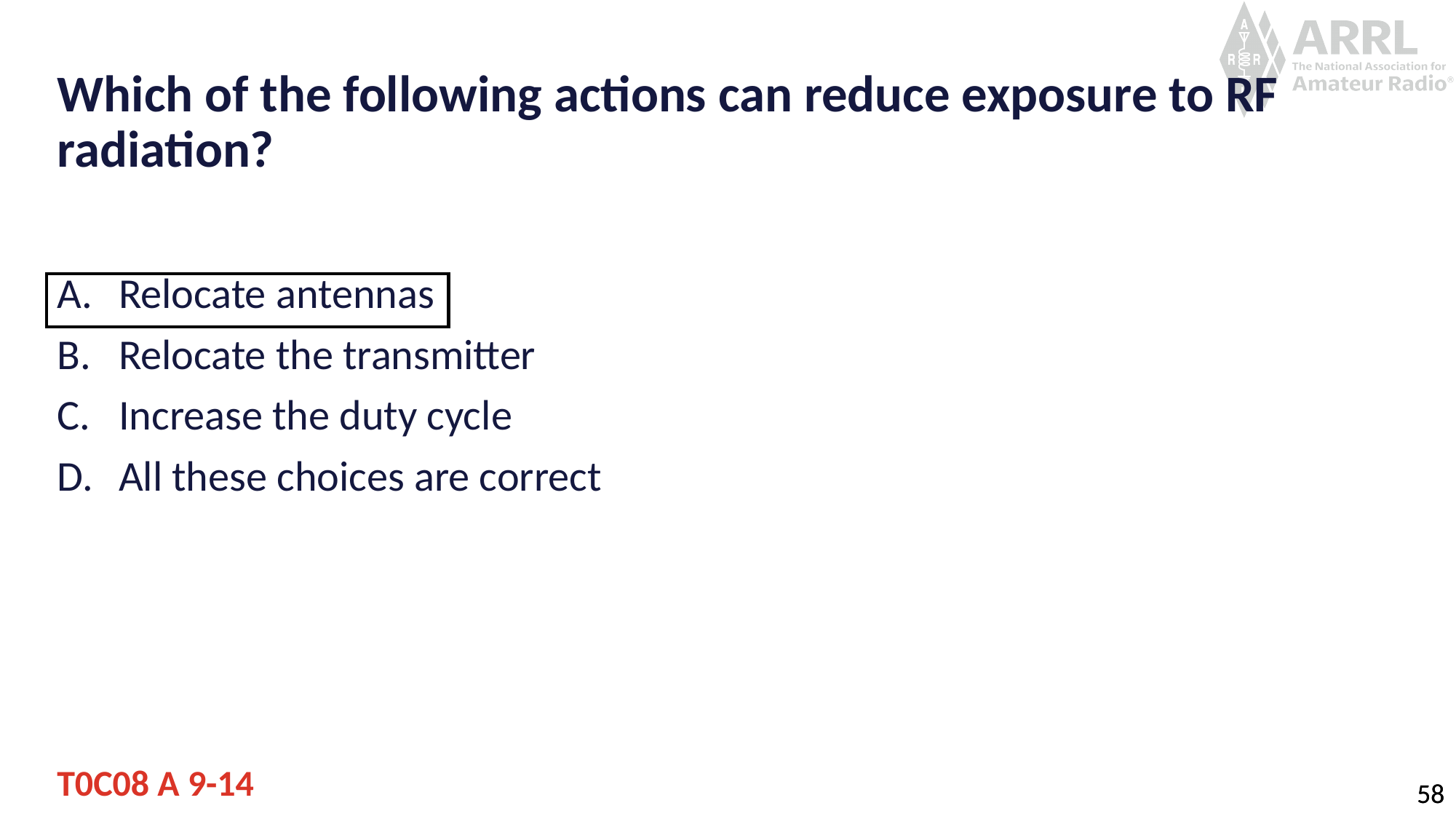

# Which of the following actions can reduce exposure to RF radiation?
Relocate antennas
Relocate the transmitter
Increase the duty cycle
All these choices are correct

T0C08 A 9-14